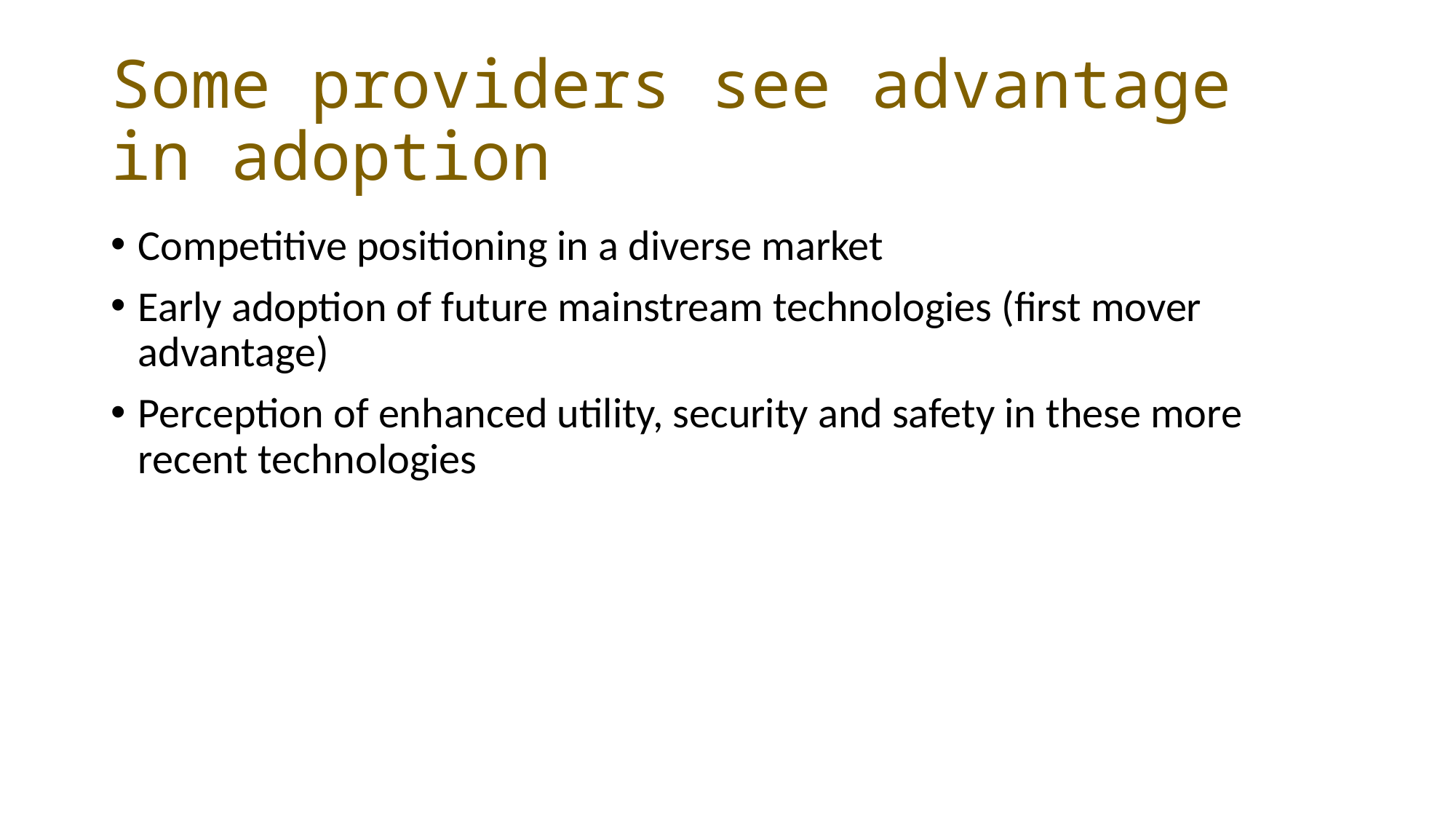

# Some providers see advantage in adoption
Competitive positioning in a diverse market
Early adoption of future mainstream technologies (first mover advantage)
Perception of enhanced utility, security and safety in these more recent technologies